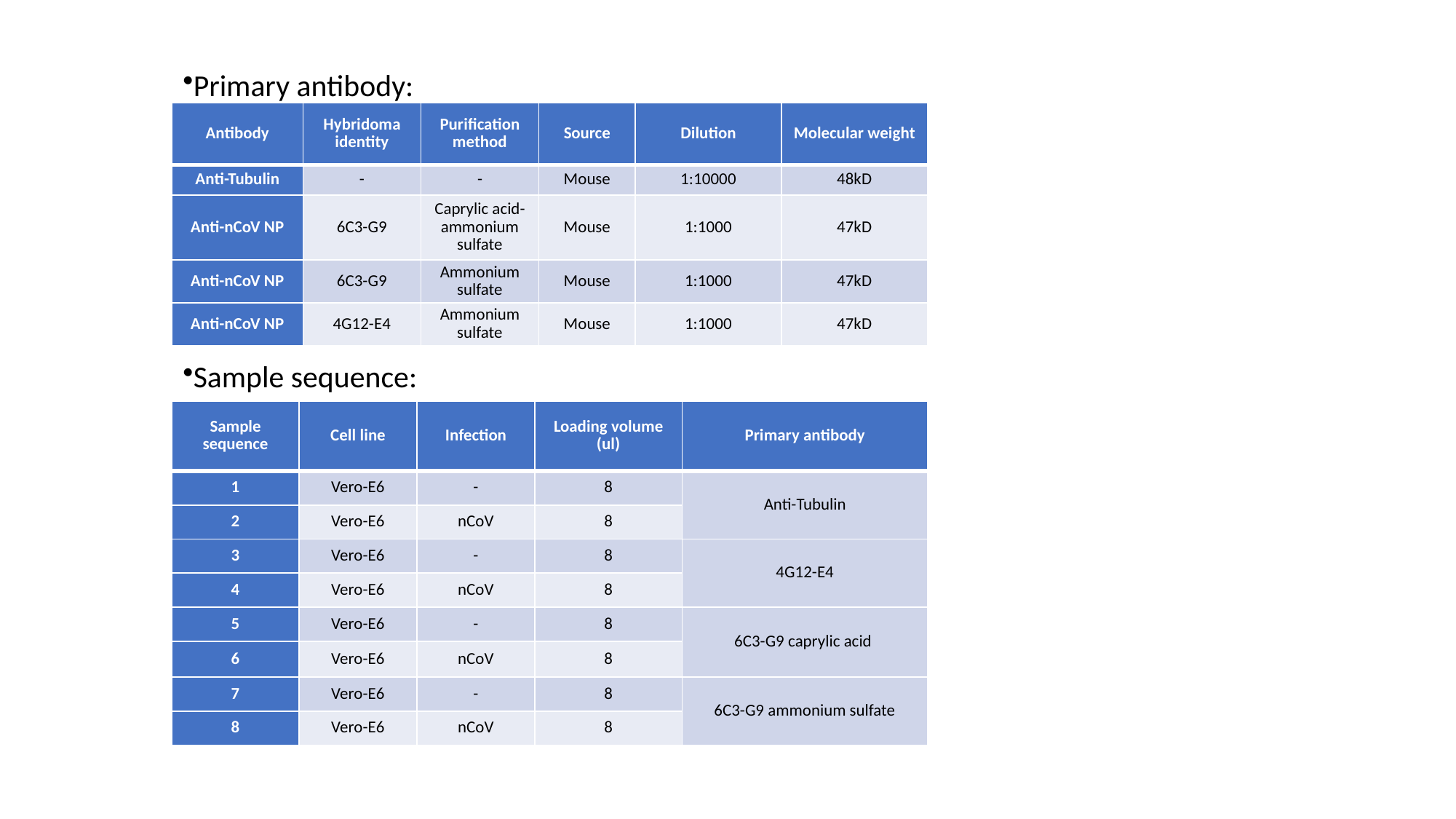

Primary antibody:

| Antibody | Hybridoma identity | Purification method | Source | Dilution | Molecular weight |
| --- | --- | --- | --- | --- | --- |
| Anti-Tubulin | - | - | Mouse | 1:10000 | 48kD |
| Anti-nCoV NP | 6C3-G9 | Caprylic acid-ammonium sulfate | Mouse | 1:1000 | 47kD |
| Anti-nCoV NP | 6C3-G9 | Ammonium sulfate | Mouse | 1:1000 | 47kD |
| Anti-nCoV NP | 4G12-E4 | Ammonium sulfate | Mouse | 1:1000 | 47kD |
Sample sequence:

| Sample sequence | Cell line | Infection | Loading volume (ul) | Primary antibody |
| --- | --- | --- | --- | --- |
| 1 | Vero-E6 | - | 8 | Anti-Tubulin |
| 2 | Vero-E6 | nCoV | 8 |  |
| 3 | Vero-E6 | - | 8 | 4G12-E4 |
| 4 | Vero-E6 | nCoV | 8 |  |
| 5 | Vero-E6 | - | 8 | 6C3-G9 caprylic acid |
| 6 | Vero-E6 | nCoV | 8 |  |
| 7 | Vero-E6 | - | 8 | 6C3-G9 ammonium sulfate |
| 8 | Vero-E6 | nCoV | 8 |  |